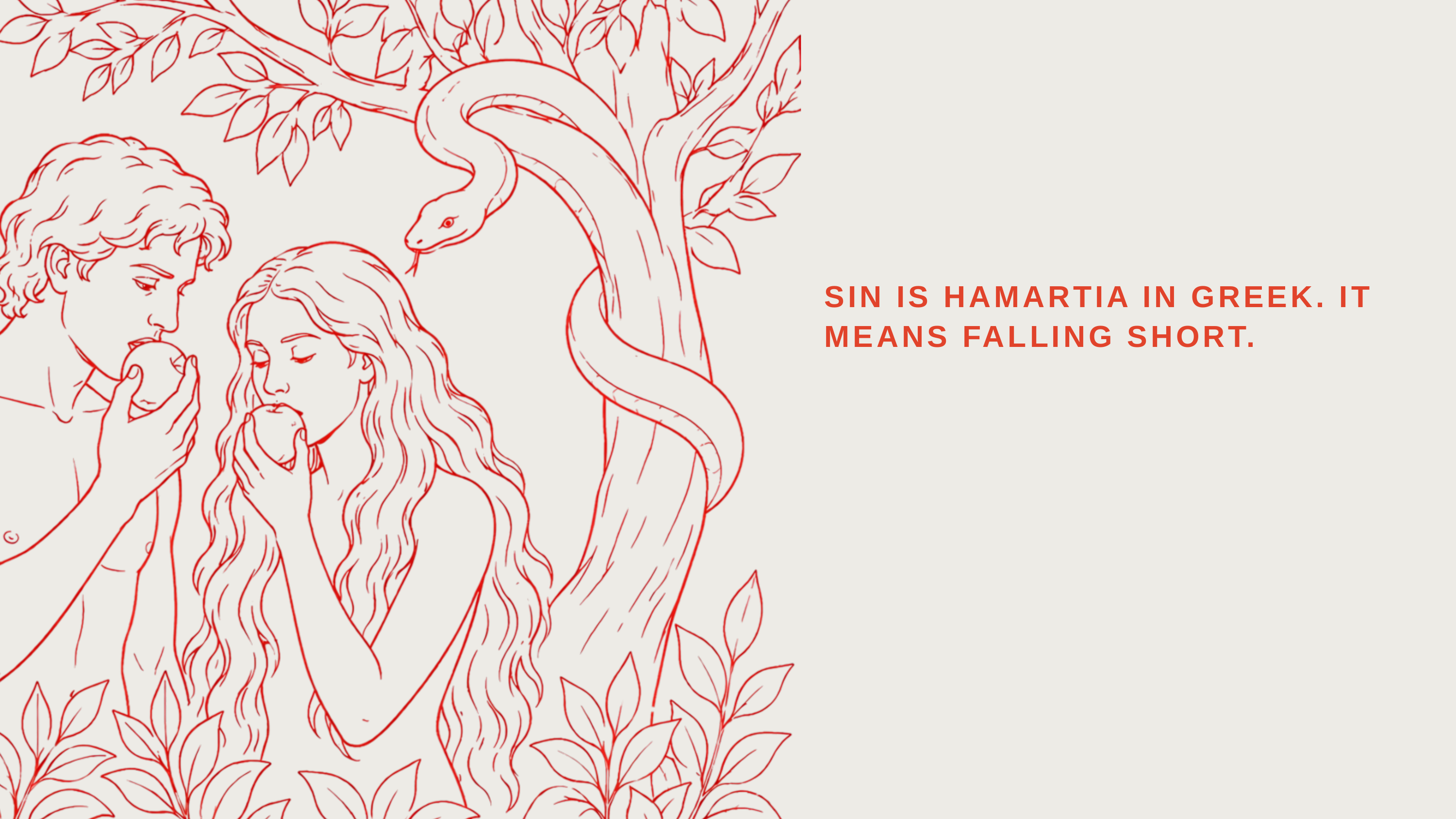

SIN IS HAMARTIA IN GREEK. IT MEANS FALLING SHORT.